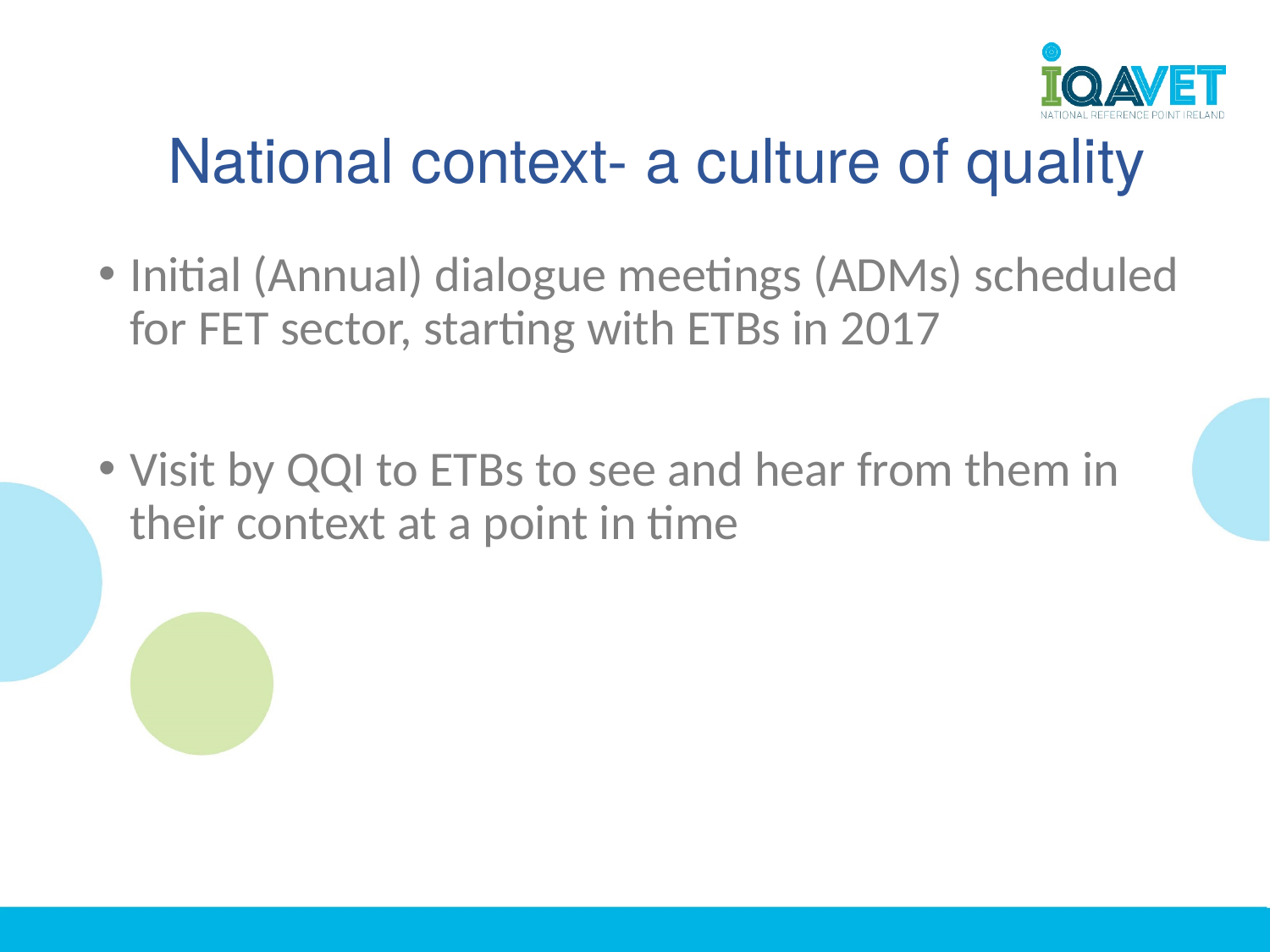

# National context- a culture of quality
Initial (Annual) dialogue meetings (ADMs) scheduled for FET sector, starting with ETBs in 2017

Visit by QQI to ETBs to see and hear from them in their context at a point in time